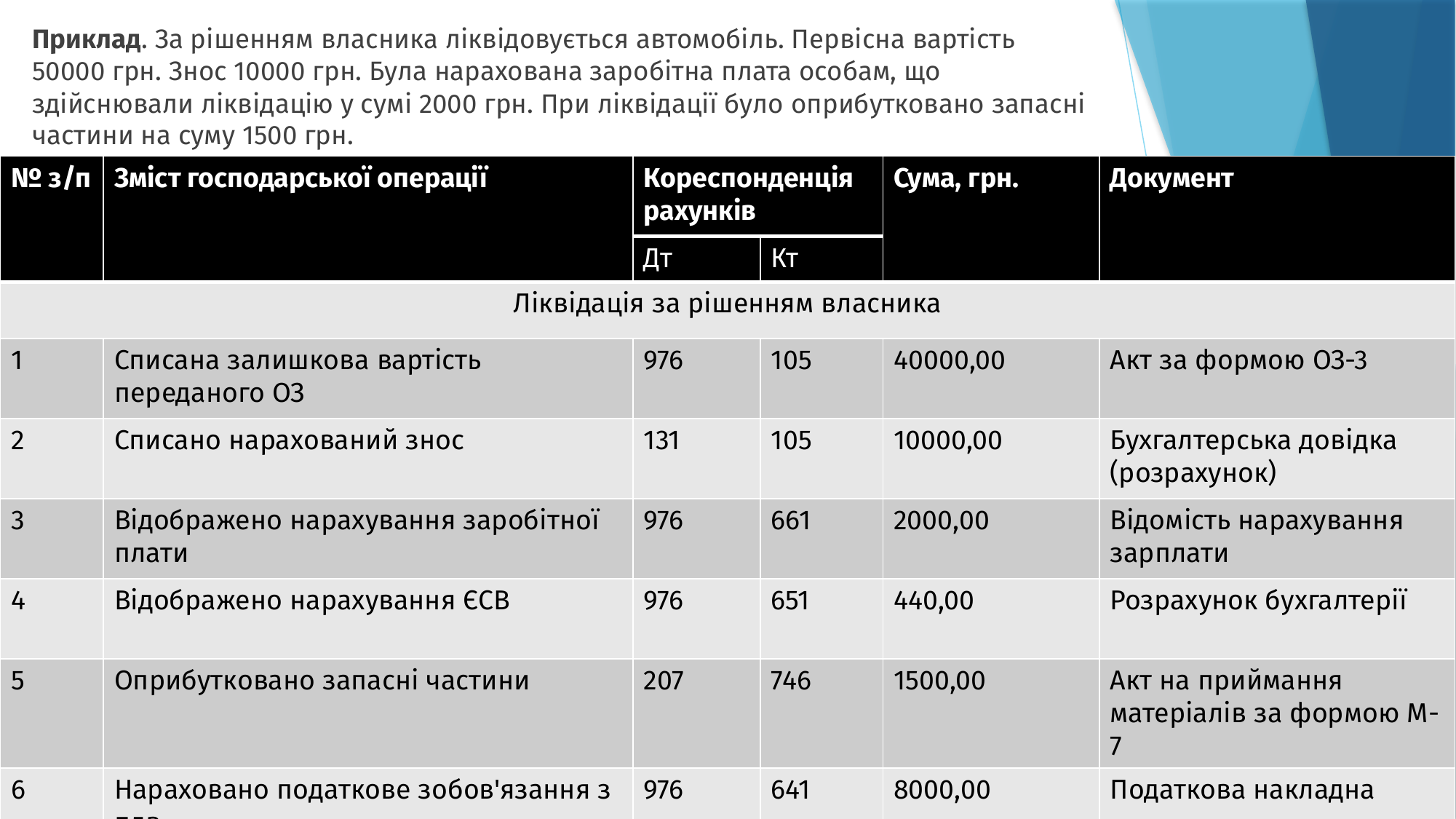

Приклад. За рішенням власника ліквідовується автомобіль. Первісна вартість 50000 грн. Знос 10000 грн. Була нарахована заробітна плата особам, що здійснювали ліквідацію у сумі 2000 грн. При ліквідації було оприбутковано запасні частини на суму 1500 грн.
| № з/п | Зміст господарської операції | Кореспонденція рахунків |  | Сума, грн. | Документ |
| --- | --- | --- | --- | --- | --- |
|  |  | Дт | Кт |  |  |
| Ліквідація за рішенням власника |  |  |  |  |  |
| 1 | Списана залишкова вартість переданого ОЗ | 976 | 105 | 40000,00 | Акт за формою ОЗ-3 |
| 2 | Списано нарахований знос | 131 | 105 | 10000,00 | Бухгалтерська довідка (розрахунок) |
| 3 | Відображено нарахування заробітної плати | 976 | 661 | 2000,00 | Відомість нарахування зарплати |
| 4 | Відображено нарахування ЄСВ | 976 | 651 | 440,00 | Розрахунок бухгалтерії |
| 5 | Оприбутковано запасні частини | 207 | 746 | 1500,00 | Акт на приймання матеріалів за формою М-7 |
| 6 | Нараховано податкове зобов'язання з пдв | 976 | 641 | 8000,00 | Податкова накладна |